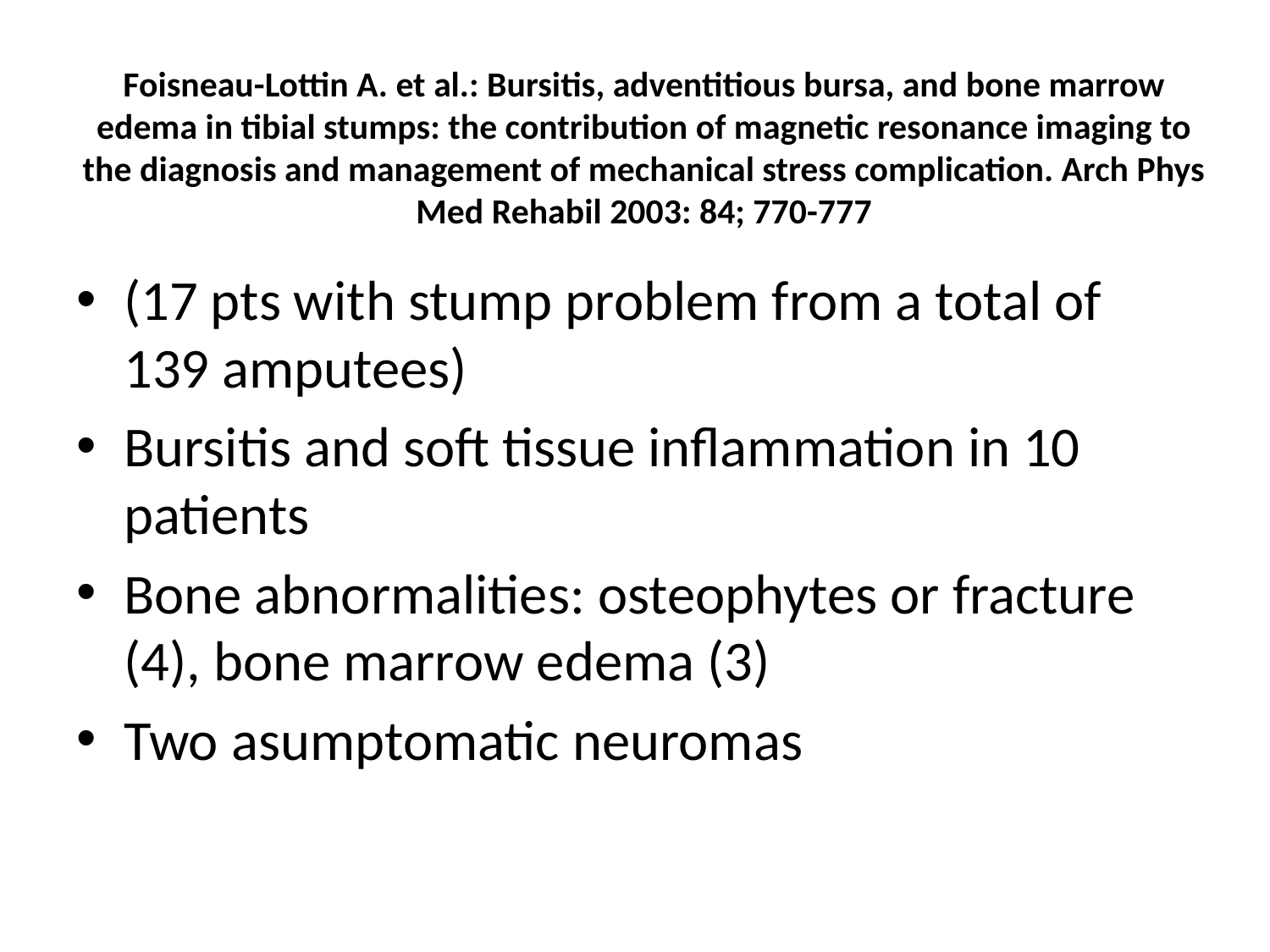

# Foisneau-Lottin A. et al.: Bursitis, adventitious bursa, and bone marrow edema in tibial stumps: the contribution of magnetic resonance imaging to the diagnosis and management of mechanical stress complication. Arch Phys Med Rehabil 2003: 84; 770-777
(17 pts with stump problem from a total of 139 amputees)
Bursitis and soft tissue inflammation in 10 patients
Bone abnormalities: osteophytes or fracture (4), bone marrow edema (3)
Two asumptomatic neuromas